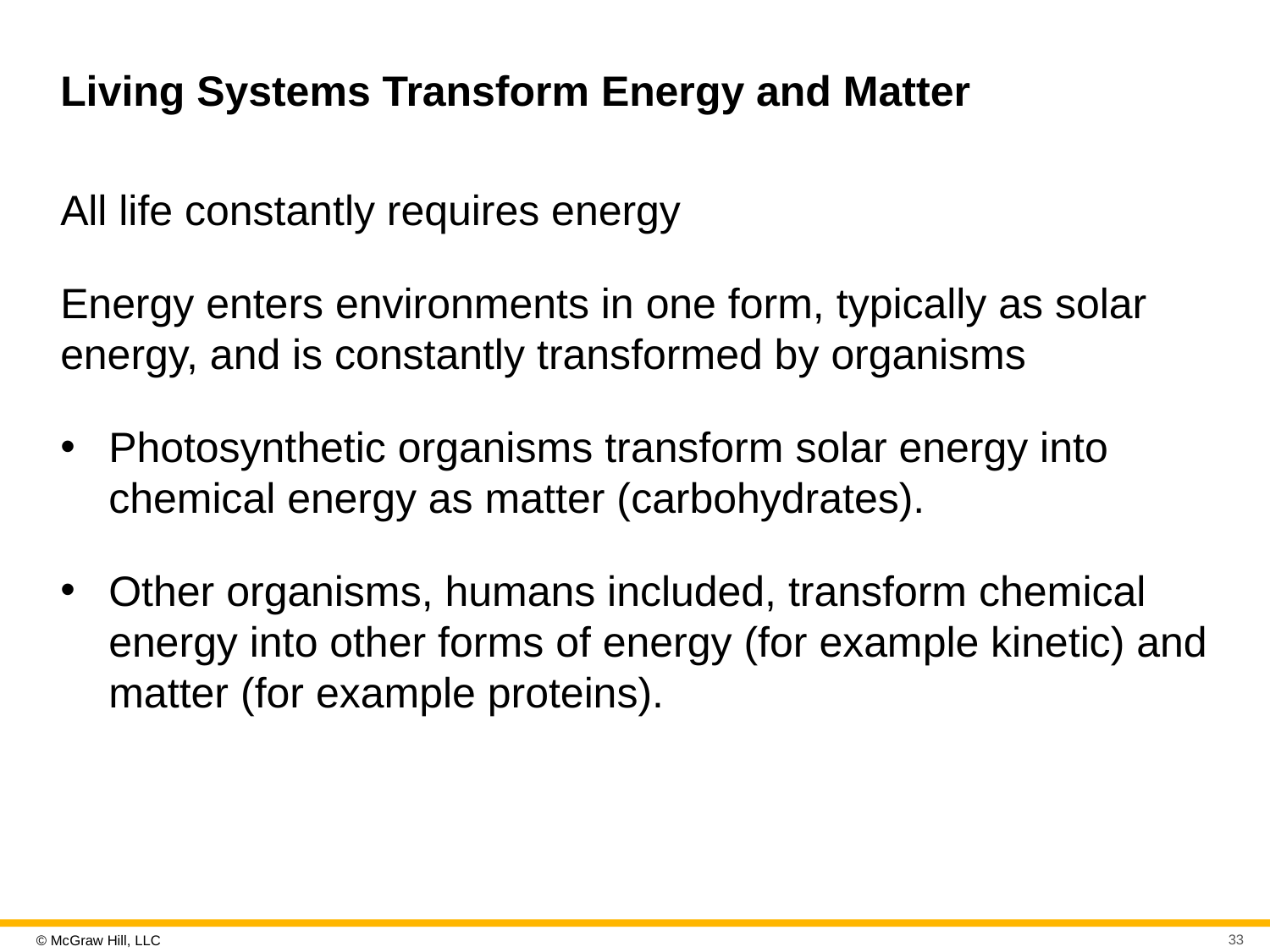

# Living Systems Transform Energy and Matter
All life constantly requires energy
Energy enters environments in one form, typically as solar energy, and is constantly transformed by organisms
Photosynthetic organisms transform solar energy into chemical energy as matter (carbohydrates).
Other organisms, humans included, transform chemical energy into other forms of energy (for example kinetic) and matter (for example proteins).
33